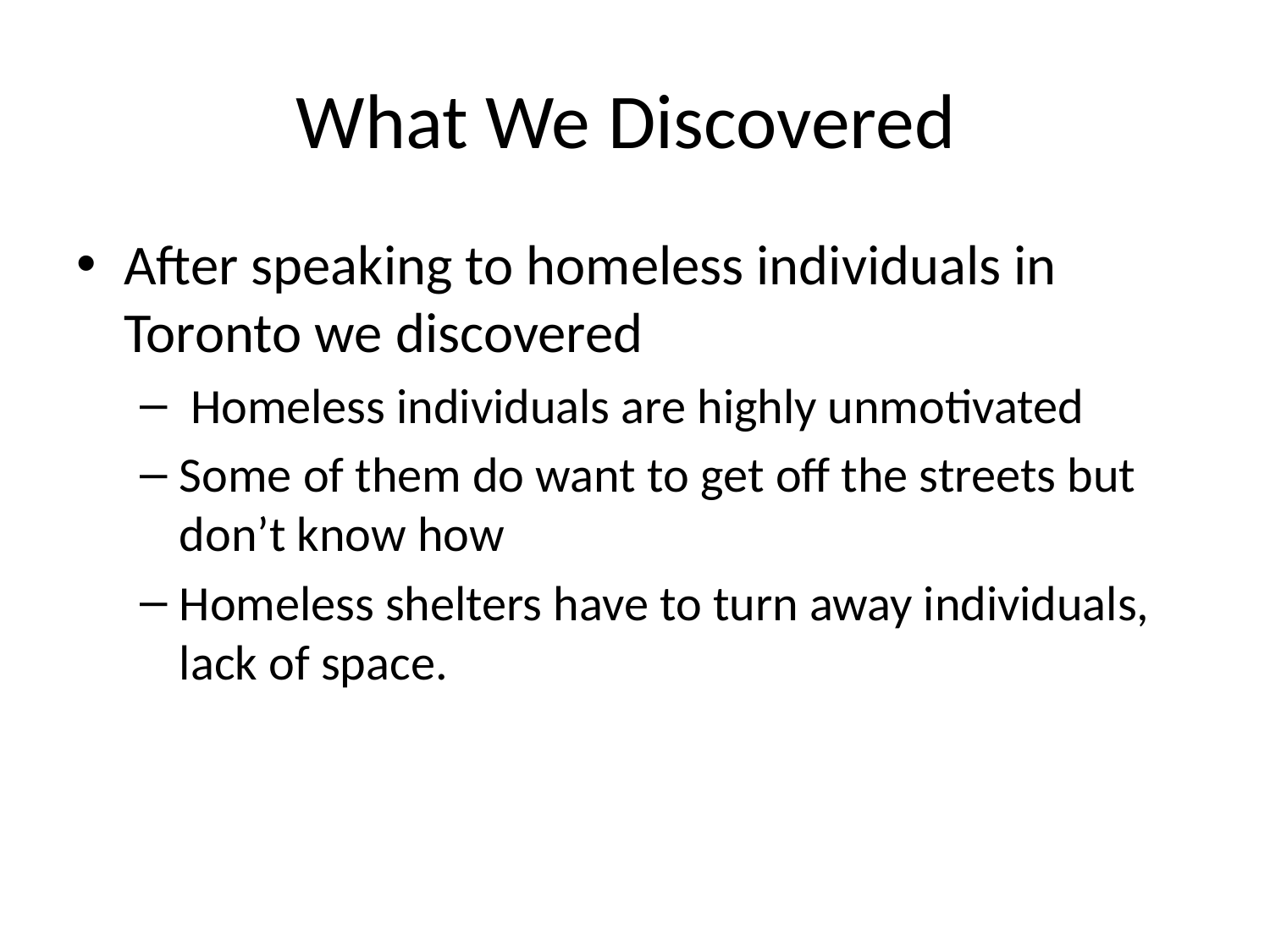

# What We Discovered
After speaking to homeless individuals in Toronto we discovered
 Homeless individuals are highly unmotivated
Some of them do want to get off the streets but don’t know how
Homeless shelters have to turn away individuals, lack of space.